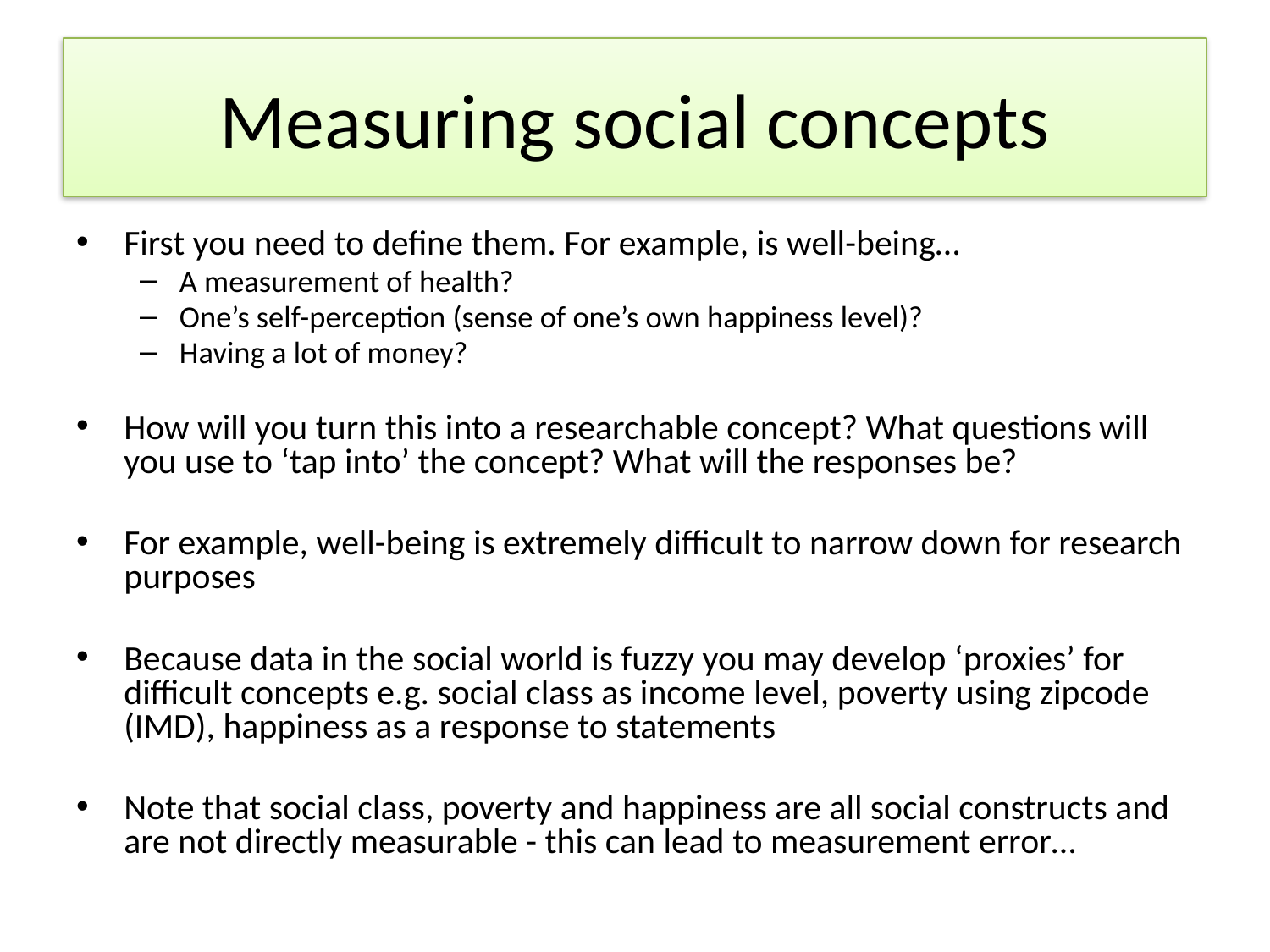

# Measuring social concepts
First you need to define them. For example, is well-being…
A measurement of health?
One’s self-perception (sense of one’s own happiness level)?
Having a lot of money?

How will you turn this into a researchable concept? What questions will you use to ‘tap into’ the concept? What will the responses be?

For example, well-being is extremely difficult to narrow down for research purposes

Because data in the social world is fuzzy you may develop ‘proxies’ for difficult concepts e.g. social class as income level, poverty using zipcode (IMD), happiness as a response to statements

Note that social class, poverty and happiness are all social constructs and are not directly measurable - this can lead to measurement error…